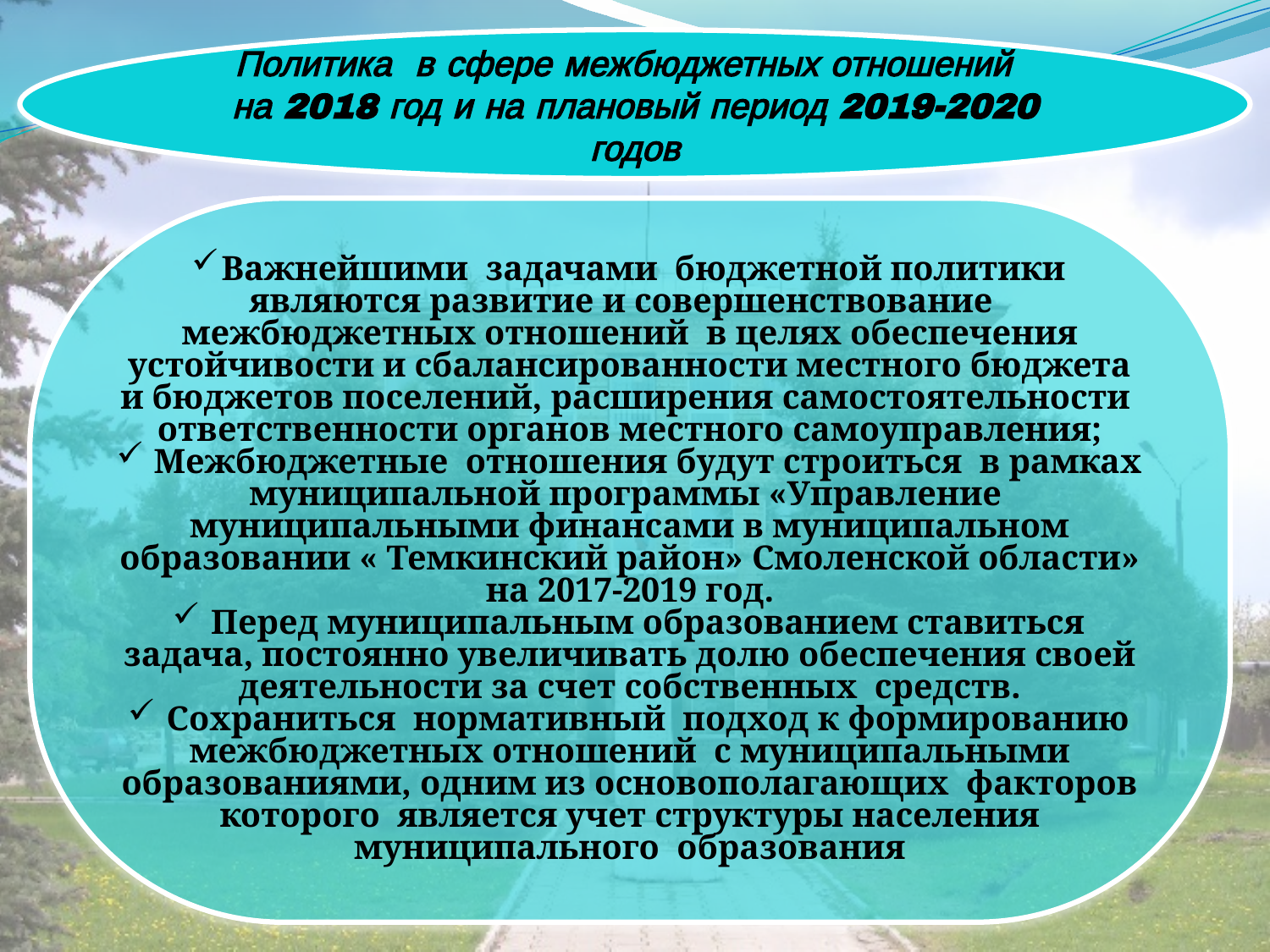

Политика  в сфере межбюджетных отношений   на 2018 год и на плановый период 2019-2020 годов
Важнейшими  задачами  бюджетной политики являются развитие и совершенствование   межбюджетных отношений  в целях обеспечения устойчивости и сбалансированности местного бюджета и бюджетов поселений, расширения самостоятельности  ответственности органов местного самоуправления;
 Межбюджетные  отношения будут строиться  в рамках муниципальной программы «Управление  муниципальными финансами в муниципальном образовании « Темкинский район» Смоленской области» на 2017-2019 год.
 Перед муниципальным образованием ставиться задача, постоянно увеличивать долю обеспечения своей деятельности за счет собственных  средств.
 Сохраниться  нормативный  подход к формированию межбюджетных отношений  с муниципальными образованиями, одним из основополагающих  факторов которого  является учет структуры населения муниципального  образования